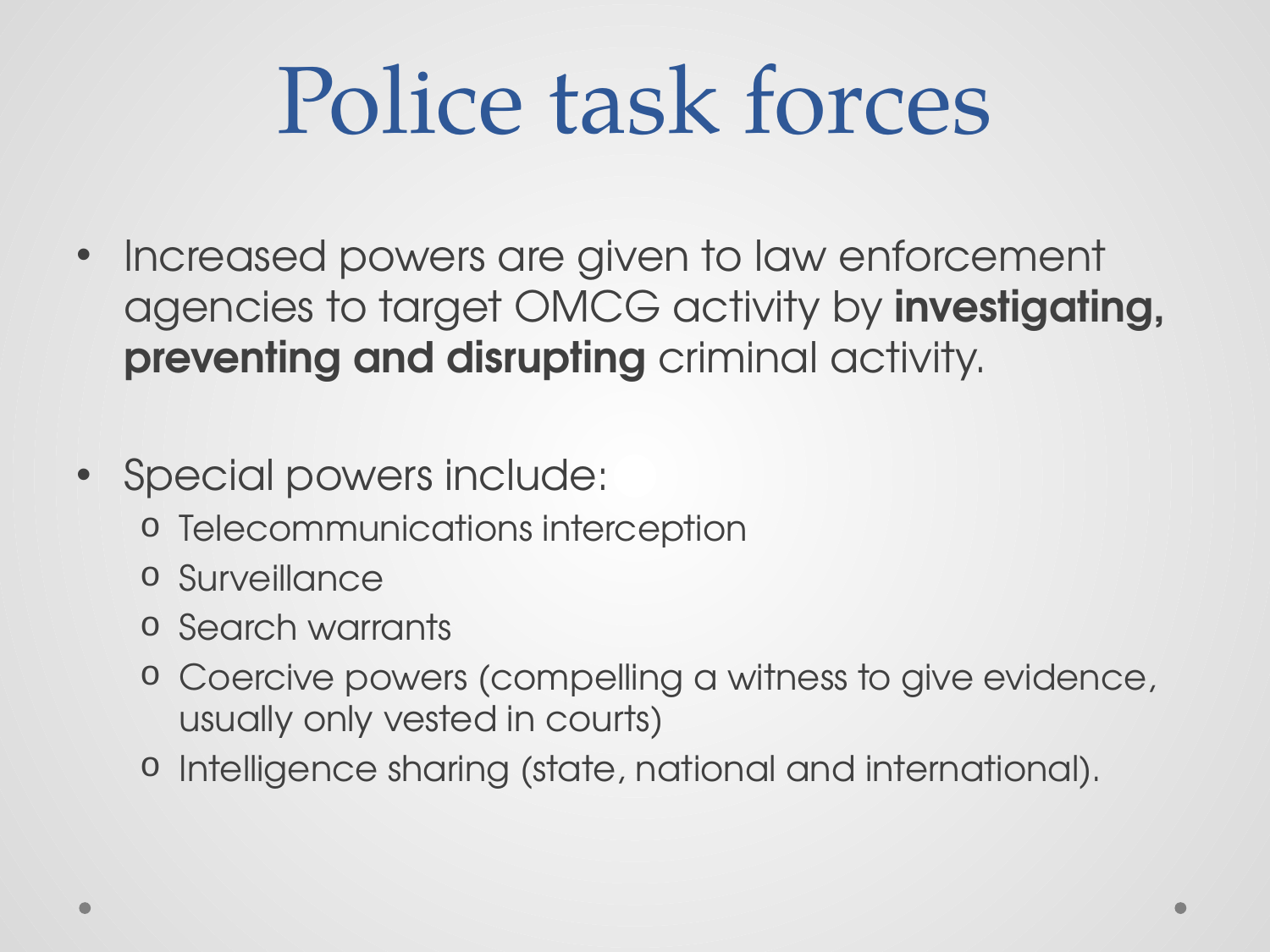

# Police task forces
Increased powers are given to law enforcement agencies to target OMCG activity by investigating, preventing and disrupting criminal activity.

Special powers include:
Telecommunications interception
Surveillance
Search warrants
Coercive powers (compelling a witness to give evidence, usually only vested in courts)
Intelligence sharing (state, national and international).